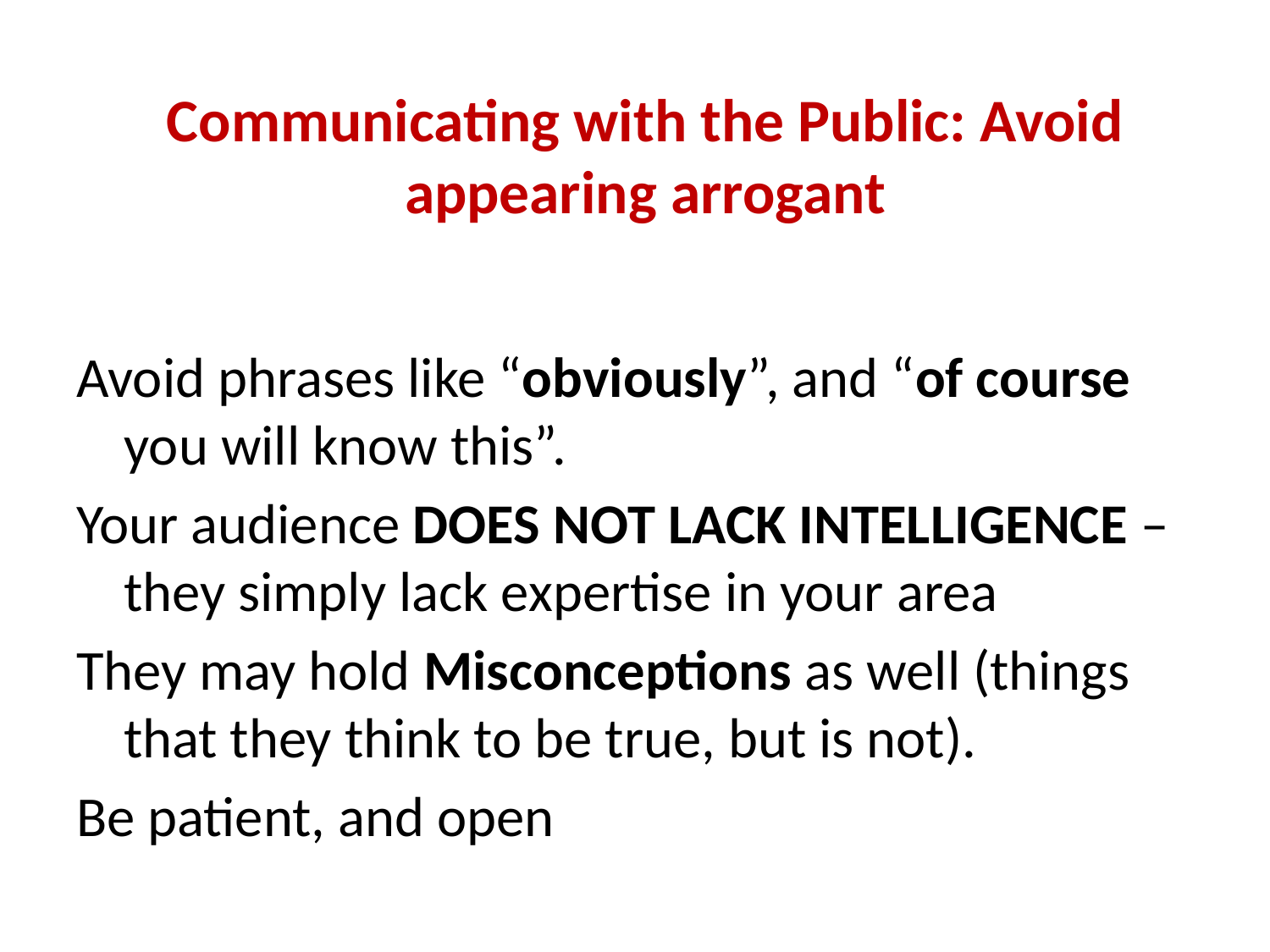

Communicating with the Public: Avoid appearing arrogant
Avoid phrases like “obviously”, and “of course you will know this”.
Your audience DOES NOT LACK INTELLIGENCE – they simply lack expertise in your area
They may hold Misconceptions as well (things that they think to be true, but is not).
Be patient, and open